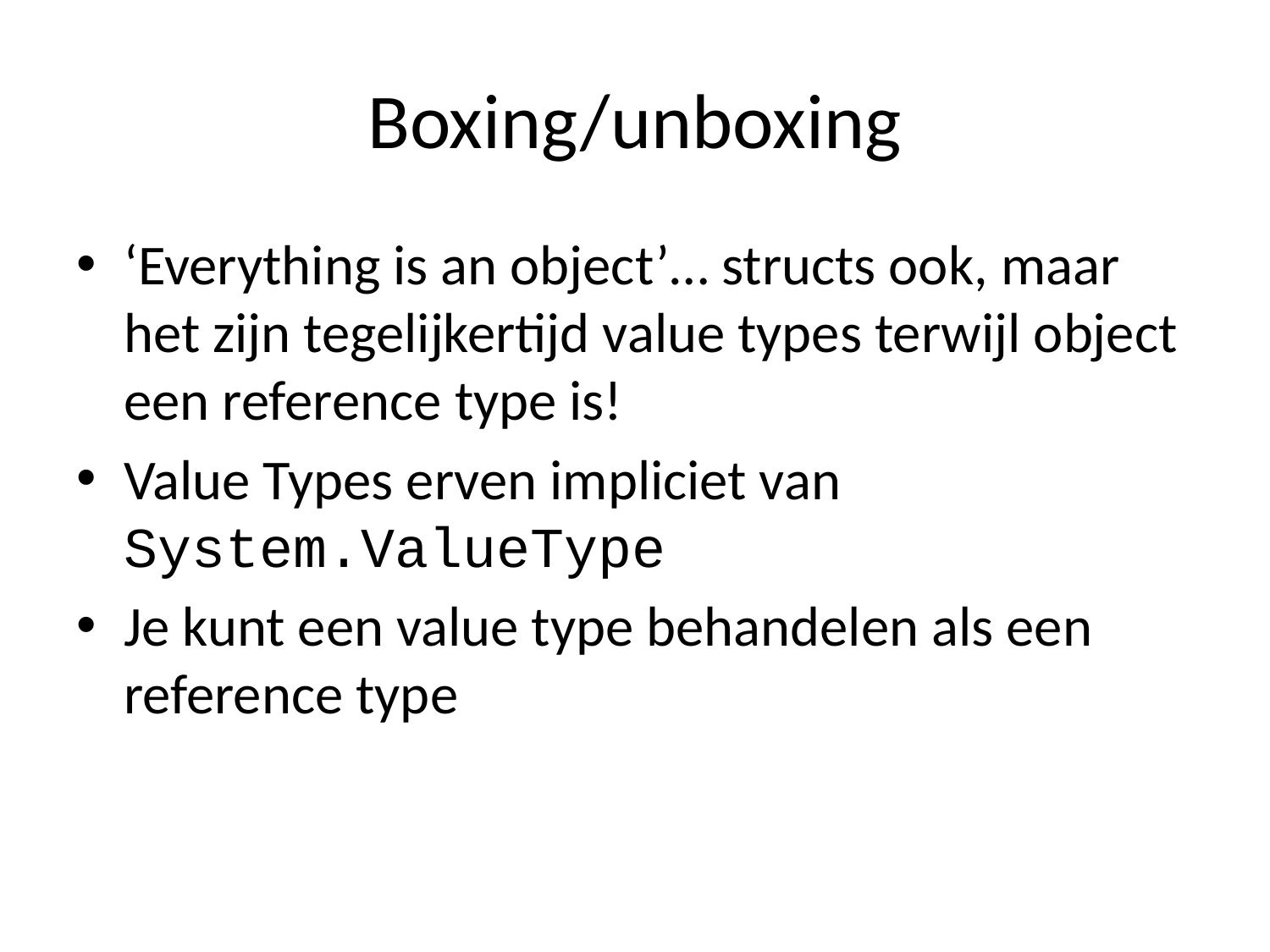

# Boxing/unboxing
‘Everything is an object’… structs ook, maar het zijn tegelijkertijd value types terwijl object een reference type is!
Value Types erven impliciet van System.ValueType
Je kunt een value type behandelen als een reference type